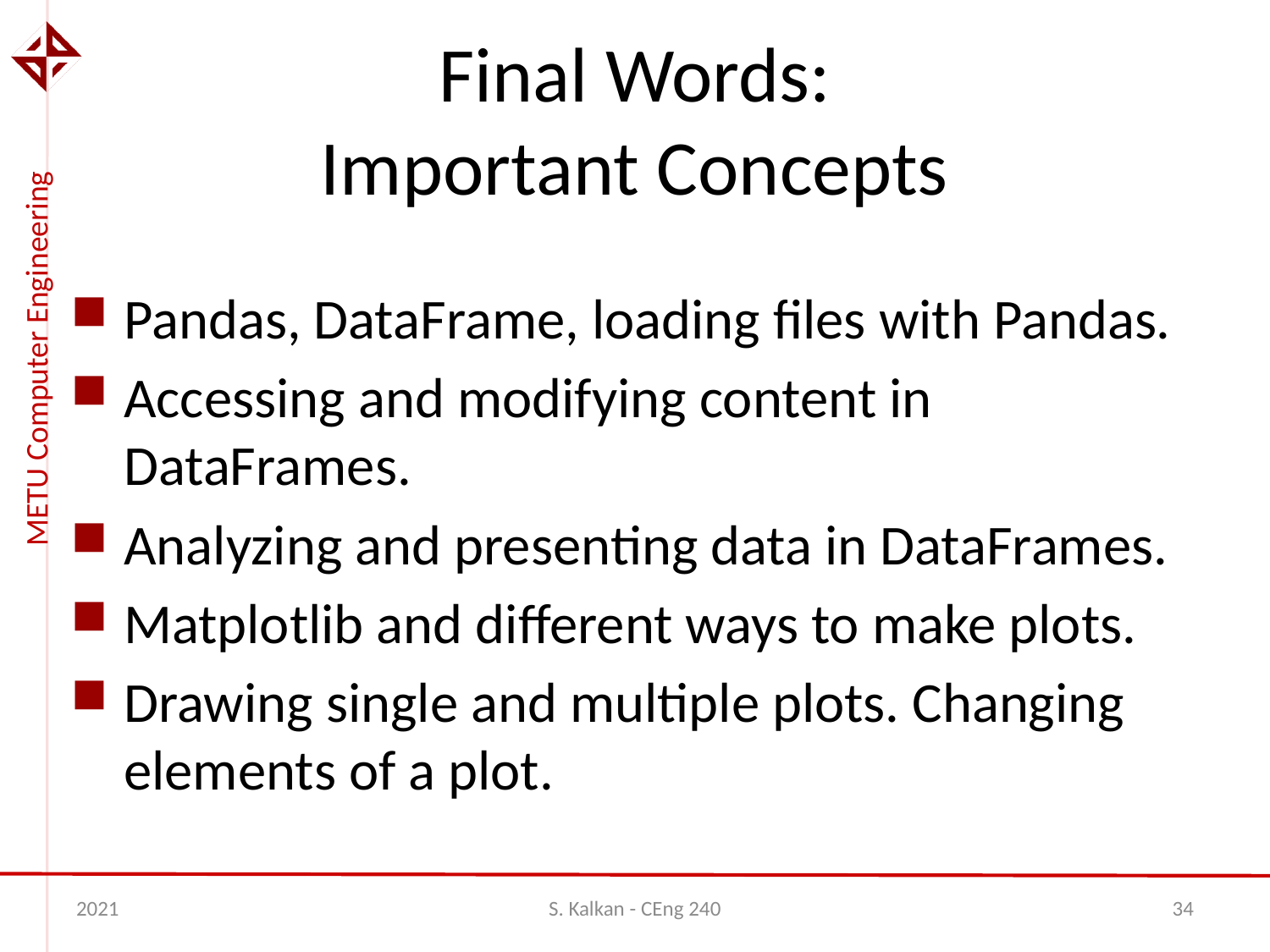

# Final Words: Important Concepts
Pandas, DataFrame, loading files with Pandas.
Accessing and modifying content in DataFrames.
Analyzing and presenting data in DataFrames.
Matplotlib and different ways to make plots.
Drawing single and multiple plots. Changing elements of a plot.
2021
S. Kalkan - CEng 240
34